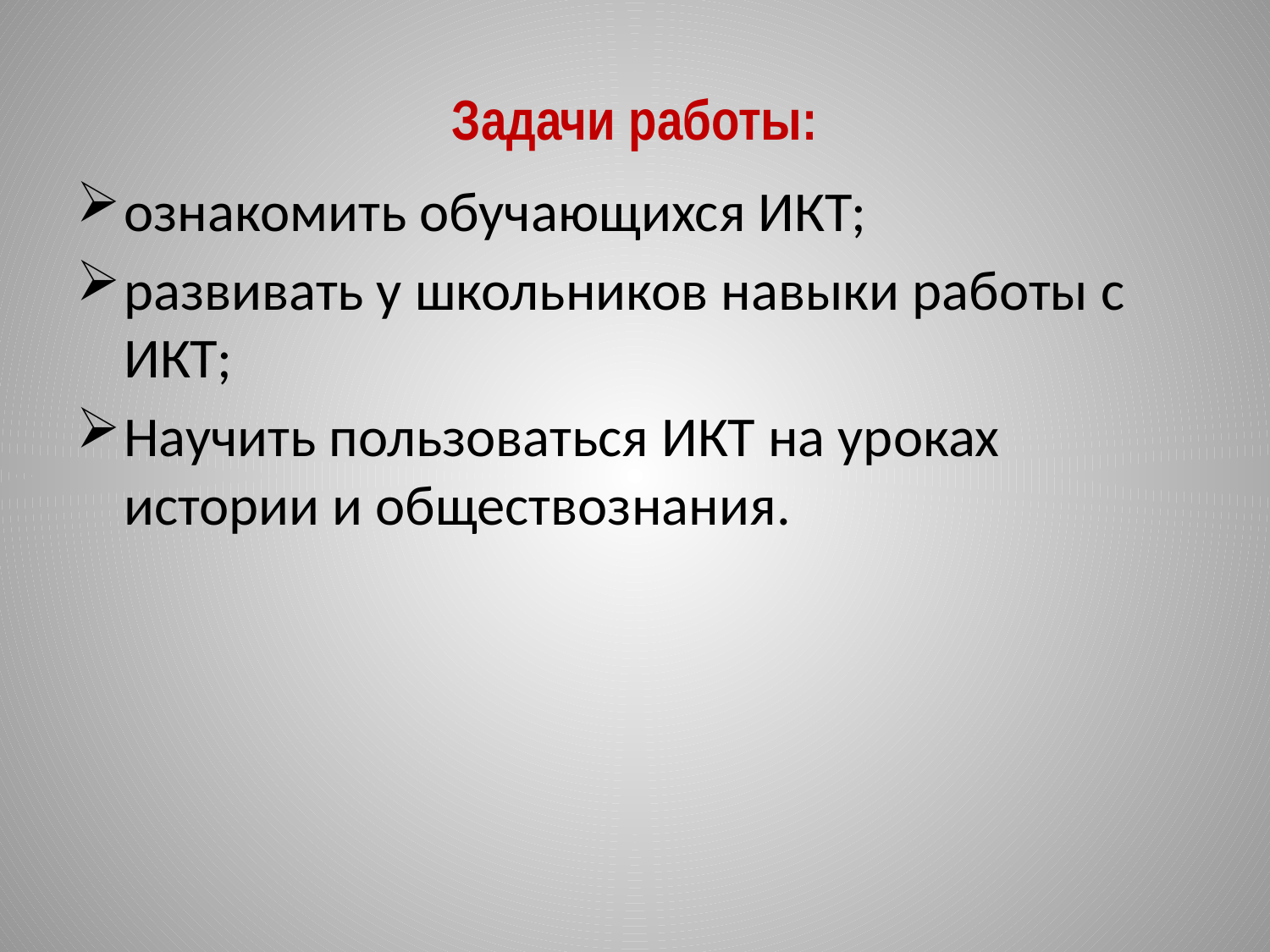

# Задачи работы:
ознакомить обучающихся ИКТ;
развивать у школьников навыки работы с ИКТ;
Научить пользоваться ИКТ на уроках истории и обществознания.